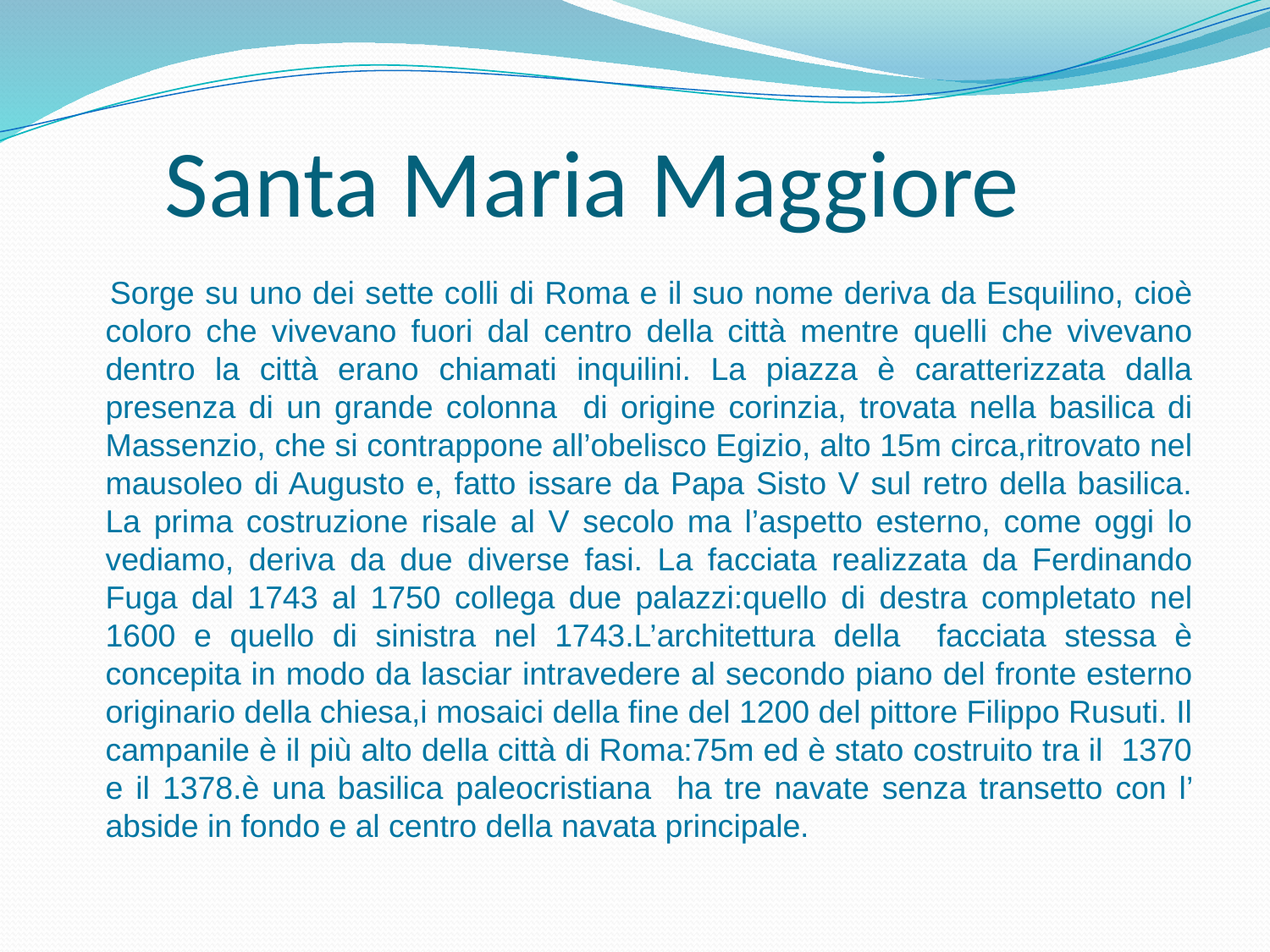

# Santa Maria Maggiore
    Sorge su uno dei sette colli di Roma e il suo nome deriva da Esquilino, cioè coloro che vivevano fuori dal centro della città mentre quelli che vivevano dentro la città erano chiamati inquilini. La piazza è caratterizzata dalla presenza di un grande colonna  di origine corinzia, trovata nella basilica di Massenzio, che si contrappone all’obelisco Egizio, alto 15m circa,ritrovato nel mausoleo di Augusto e, fatto issare da Papa Sisto V sul retro della basilica. La prima costruzione risale al V secolo ma l’aspetto esterno, come oggi lo vediamo, deriva da due diverse fasi. La facciata realizzata da Ferdinando Fuga dal 1743 al 1750 collega due palazzi:quello di destra completato nel 1600 e quello di sinistra nel 1743.L’architettura della  facciata stessa è concepita in modo da lasciar intravedere al secondo piano del fronte esterno originario della chiesa,i mosaici della fine del 1200 del pittore Filippo Rusuti. Il campanile è il più alto della città di Roma:75m ed è stato costruito tra il  1370 e il 1378.è una basilica paleocristiana  ha tre navate senza transetto con l’ abside in fondo e al centro della navata principale.